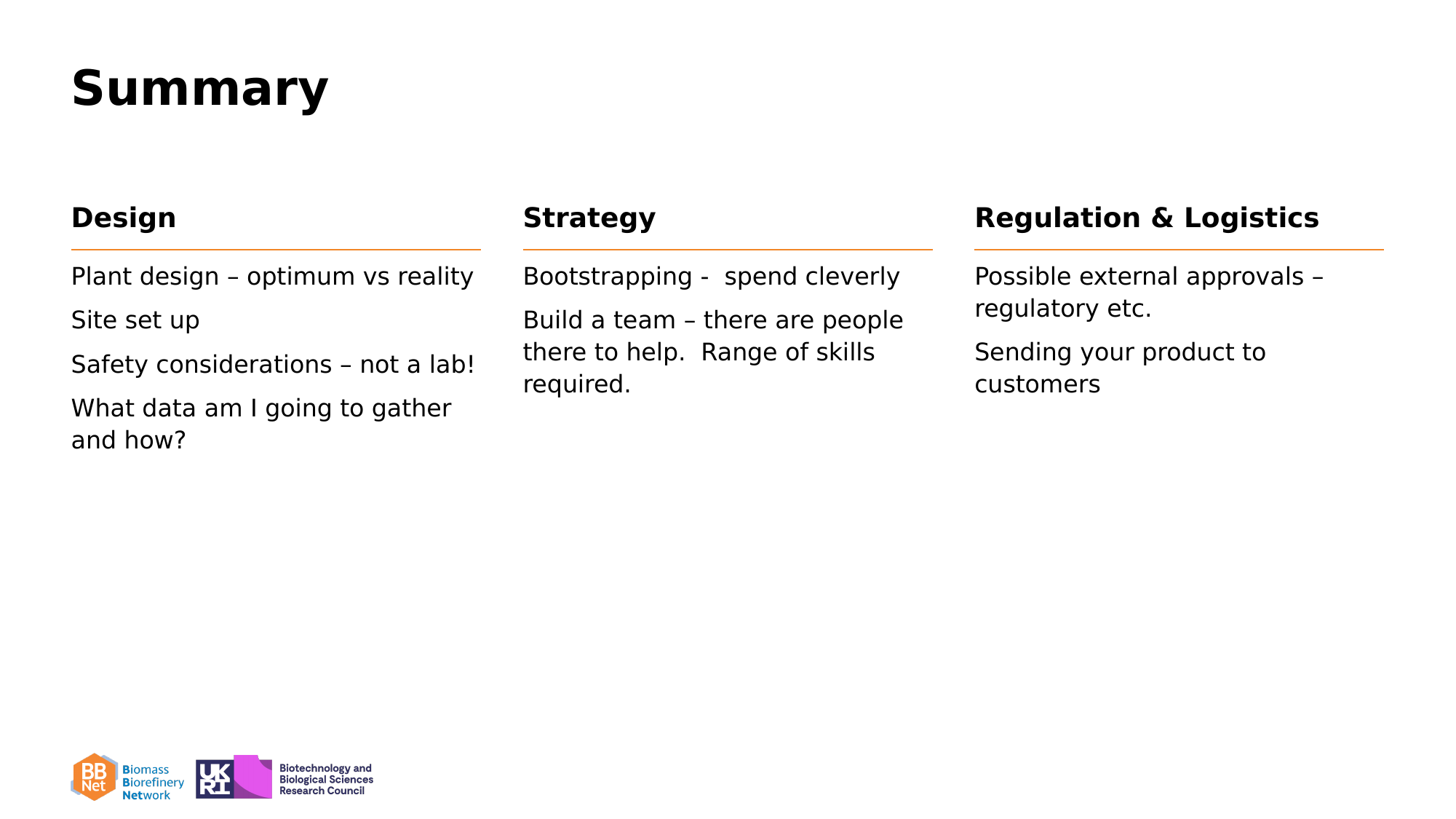

# Summary
Design
Strategy
Regulation & Logistics
Plant design – optimum vs reality
Site set up
Safety considerations – not a lab!
What data am I going to gather and how?

Bootstrapping -  spend cleverly
Build a team – there are people there to help.  Range of skills required.

Possible external approvals – regulatory etc.
Sending your product to customers